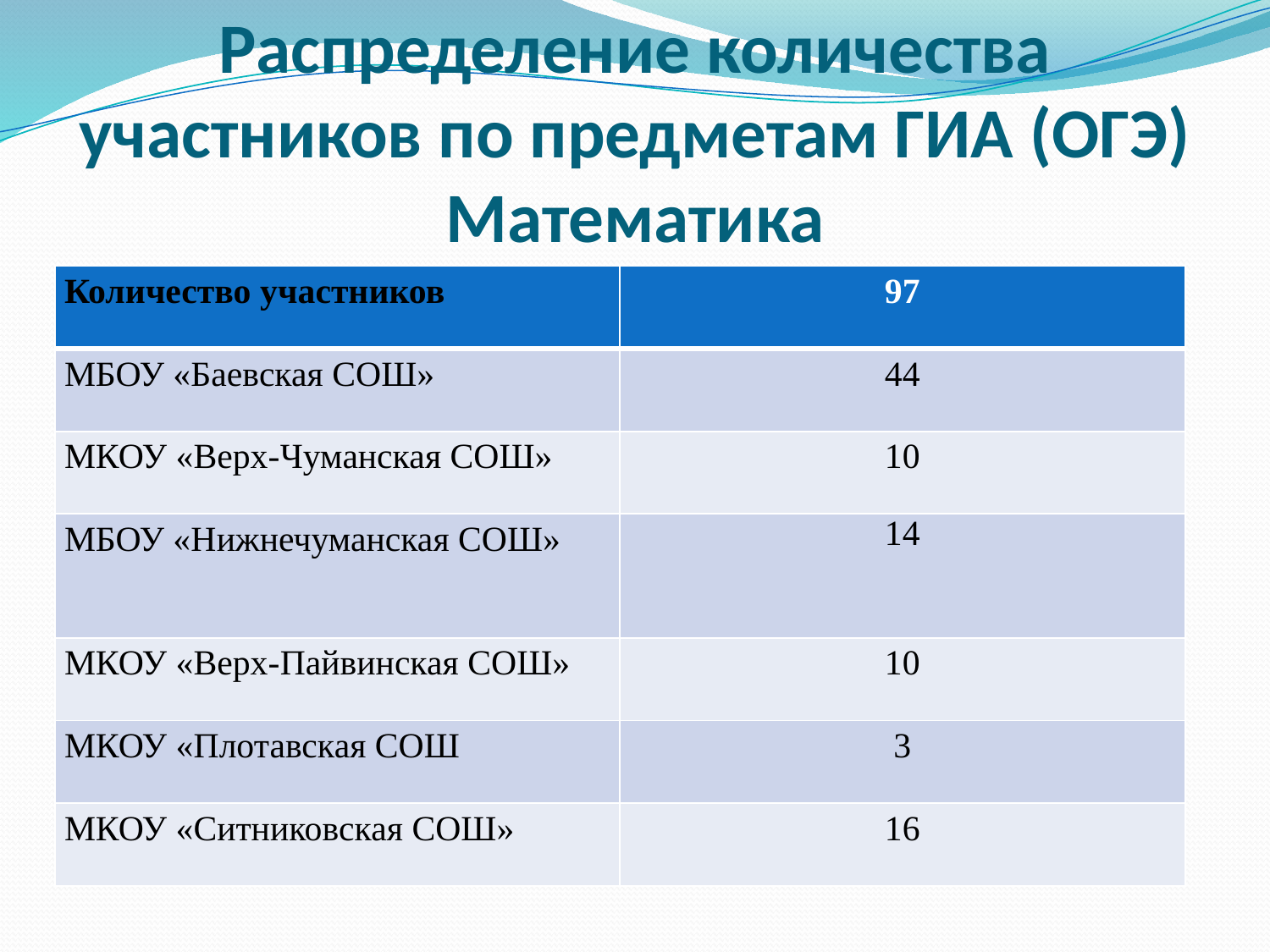

# Распределение количества участников по предметам ГИА (ОГЭ) Математика
| Количество участников | 97 |
| --- | --- |
| МБОУ «Баевская СОШ» | 44 |
| МКОУ «Верх-Чуманская СОШ» | 10 |
| МБОУ «Нижнечуманская СОШ» | 14 |
| МКОУ «Верх-Пайвинская СОШ» | 10 |
| МКОУ «Плотавская СОШ | 3 |
| МКОУ «Ситниковская СОШ» | 16 |